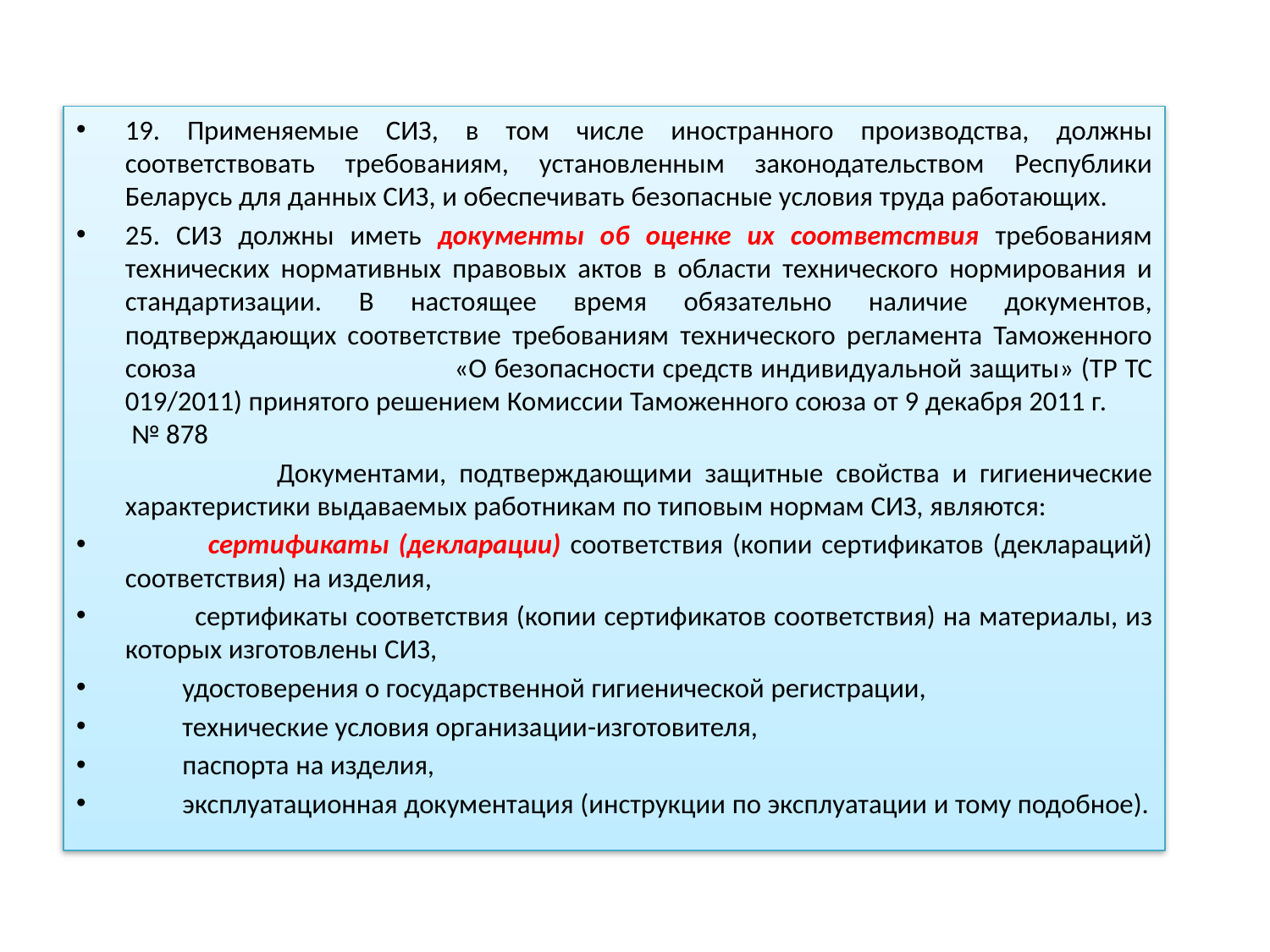

19. Применяемые СИЗ, в том числе иностранного производства, должны соответствовать требованиям, установленным законодательством Республики Беларусь для данных СИЗ, и обеспечивать безопасные условия труда работающих.
25. СИЗ должны иметь документы об оценке их соответствия требованиям технических нормативных правовых актов в области технического нормирования и стандартизации. В настоящее время обязательно наличие документов, подтверждающих соответствие требованиям технического регламента Таможенного союза                                   «О безопасности средств индивидуальной защиты» (ТР ТС 019/2011) принятого решением Комиссии Таможенного союза от 9 декабря 2011 г.         № 878
                Документами, подтверждающими защитные свойства и гигиенические характеристики выдаваемых работникам по типовым нормам СИЗ, являются:
         сертификаты (декларации) соответствия (копии сертификатов (деклараций) соответствия) на изделия,
         сертификаты соответствия (копии сертификатов соответствия) на материалы, из которых изготовлены СИЗ,
         удостоверения о государственной гигиенической регистрации,
         технические условия организации-изготовителя,
         паспорта на изделия,
         эксплуатационная документация (инструкции по эксплуатации и тому подобное).